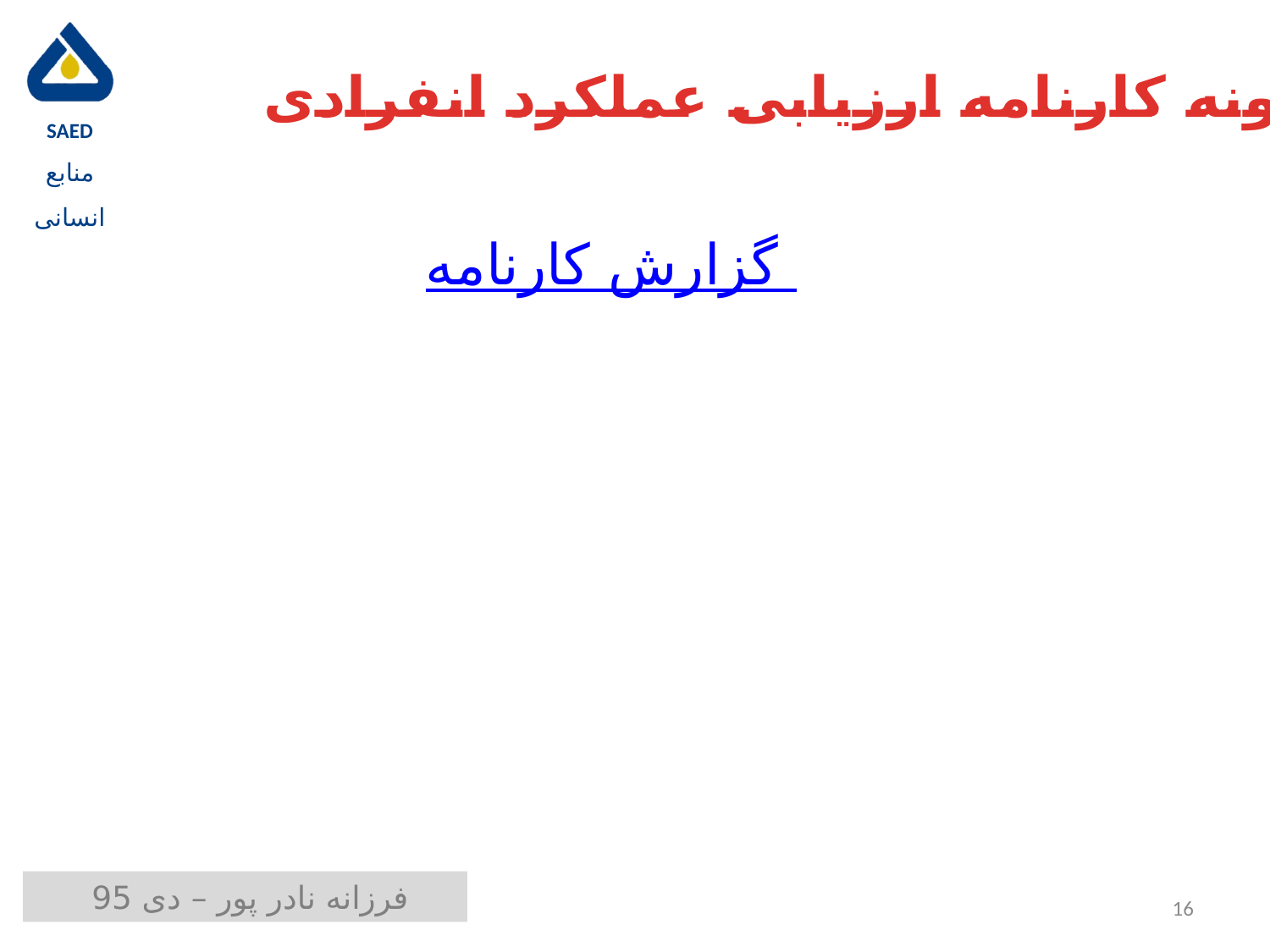

نمونه کارنامه ارزیابی عملکرد انفرادی
گزارش کارنامه
16